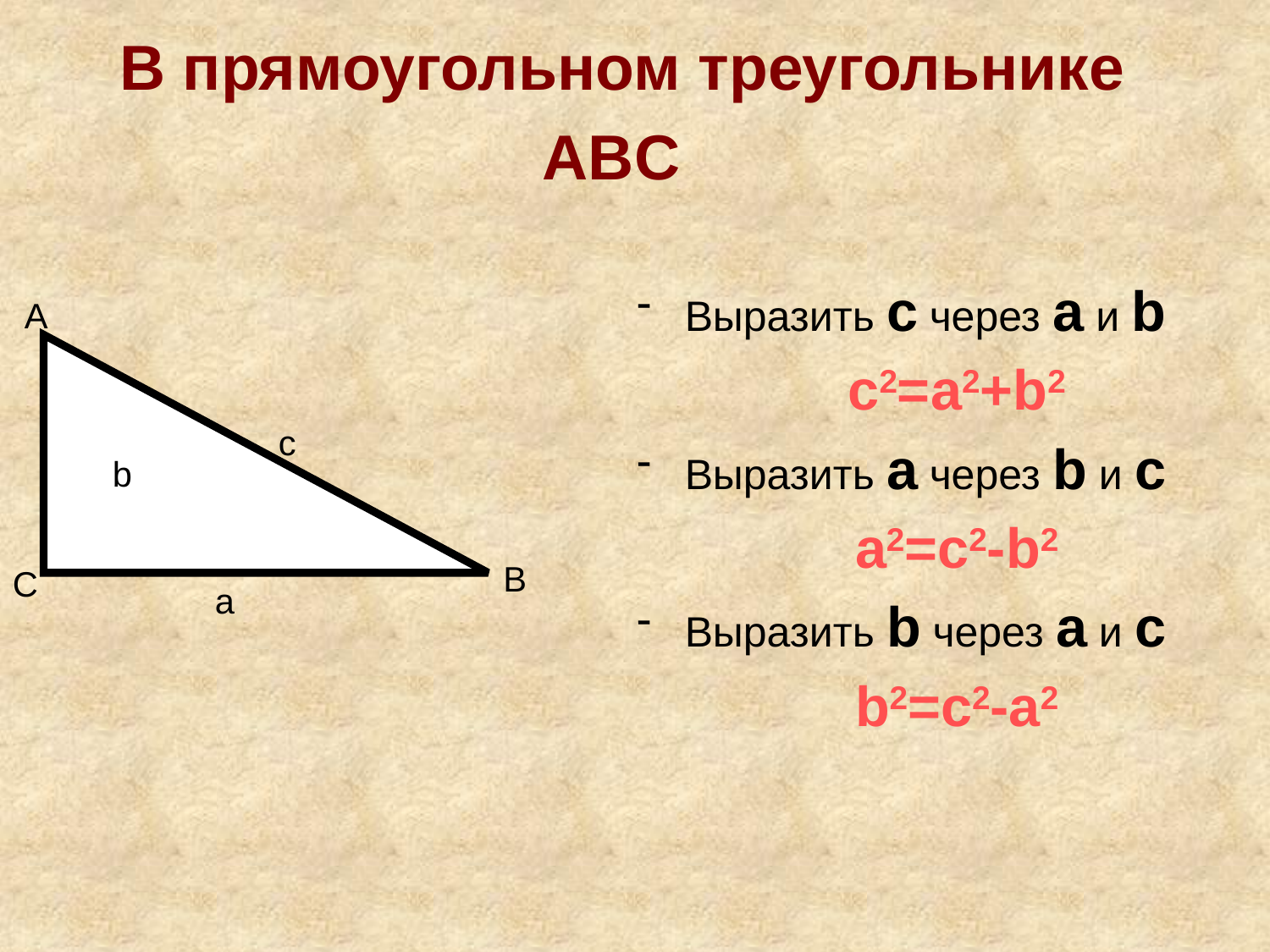

# В прямоугольном треугольнике ABC

Выразить c через a и b
	с2=a2+b2
Выразить a через b и c
	a2=c2-b2
Выразить b через a и c
	b2=c2-a2
A

c
b
B
C
a